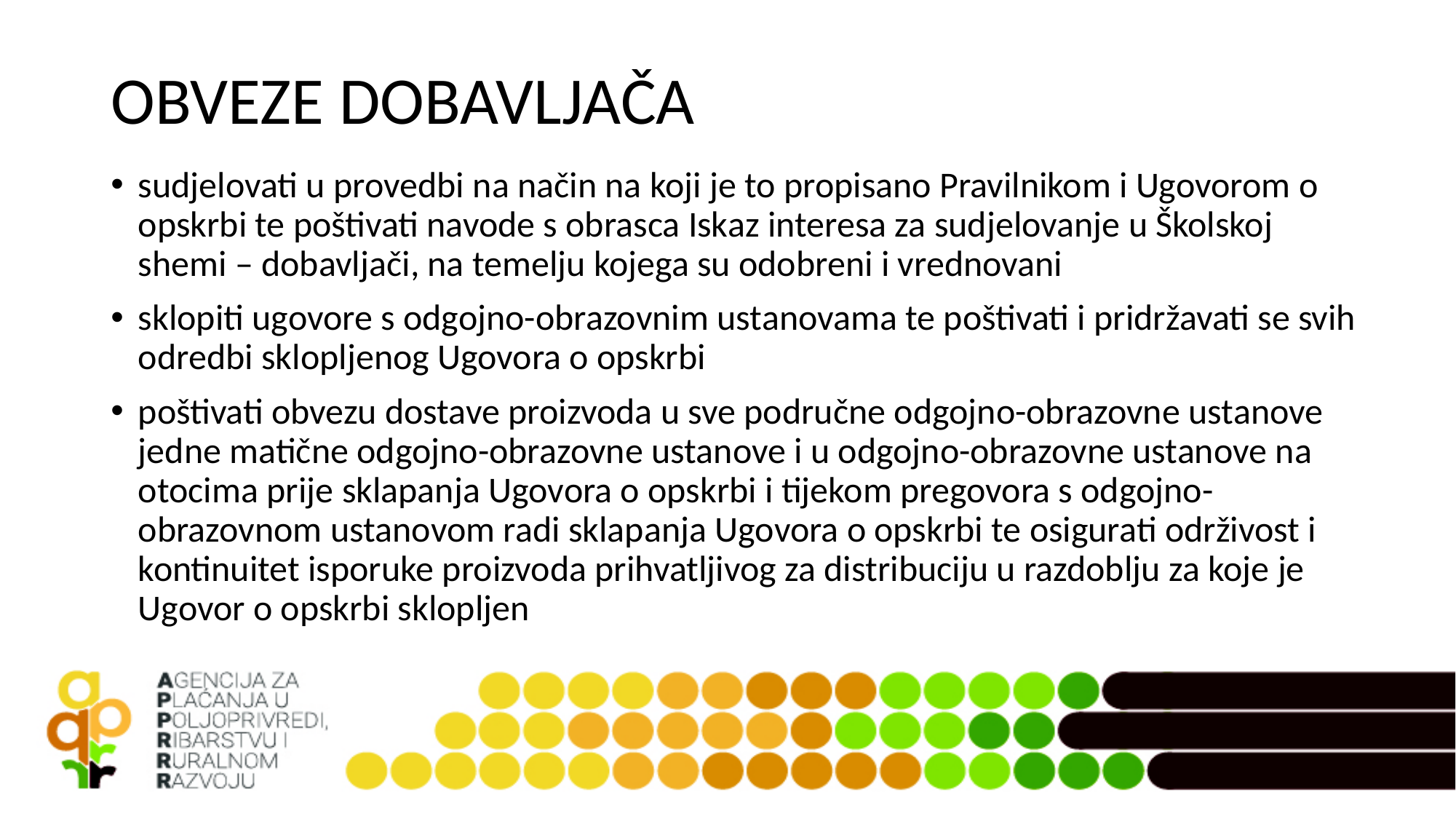

# OBVEZE DOBAVLJAČA
sudjelovati u provedbi na način na koji je to propisano Pravilnikom i Ugovorom o opskrbi te poštivati navode s obrasca Iskaz interesa za sudjelovanje u Školskoj shemi – dobavljači, na temelju kojega su odobreni i vrednovani
sklopiti ugovore s odgojno-obrazovnim ustanovama te poštivati i pridržavati se svih odredbi sklopljenog Ugovora o opskrbi
poštivati obvezu dostave proizvoda u sve područne odgojno-obrazovne ustanove jedne matične odgojno-obrazovne ustanove i u odgojno-obrazovne ustanove na otocima prije sklapanja Ugovora o opskrbi i tijekom pregovora s odgojno-obrazovnom ustanovom radi sklapanja Ugovora o opskrbi te osigurati održivost i kontinuitet isporuke proizvoda prihvatljivog za distribuciju u razdoblju za koje je Ugovor o opskrbi sklopljen